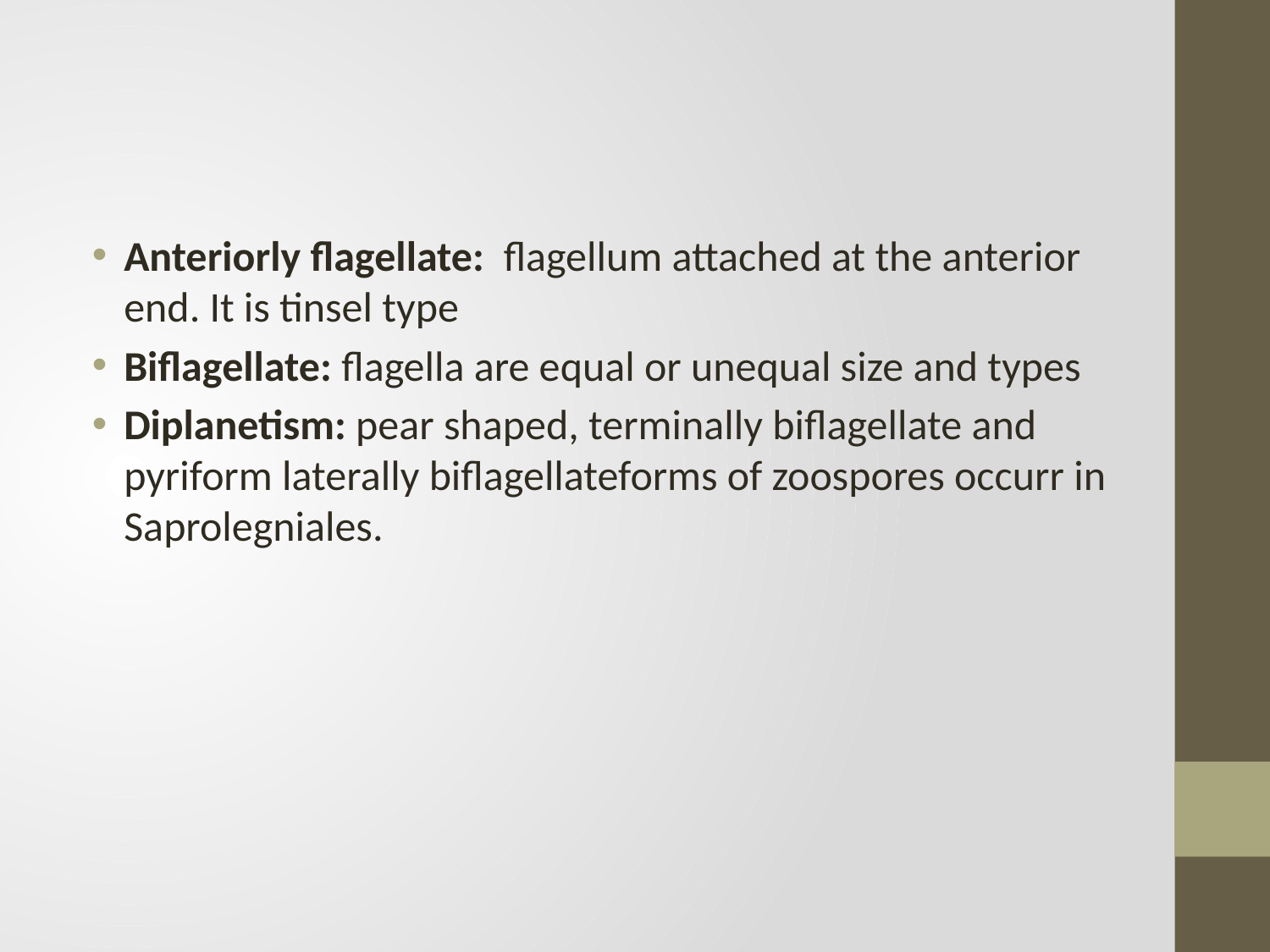

#
Anteriorly flagellate:  flagellum attached at the anterior end. It is tinsel type
Biflagellate: flagella are equal or unequal size and types
Diplanetism: pear shaped, terminally biflagellate and pyriform laterally biflagellateforms of zoospores occurr in Saprolegniales.